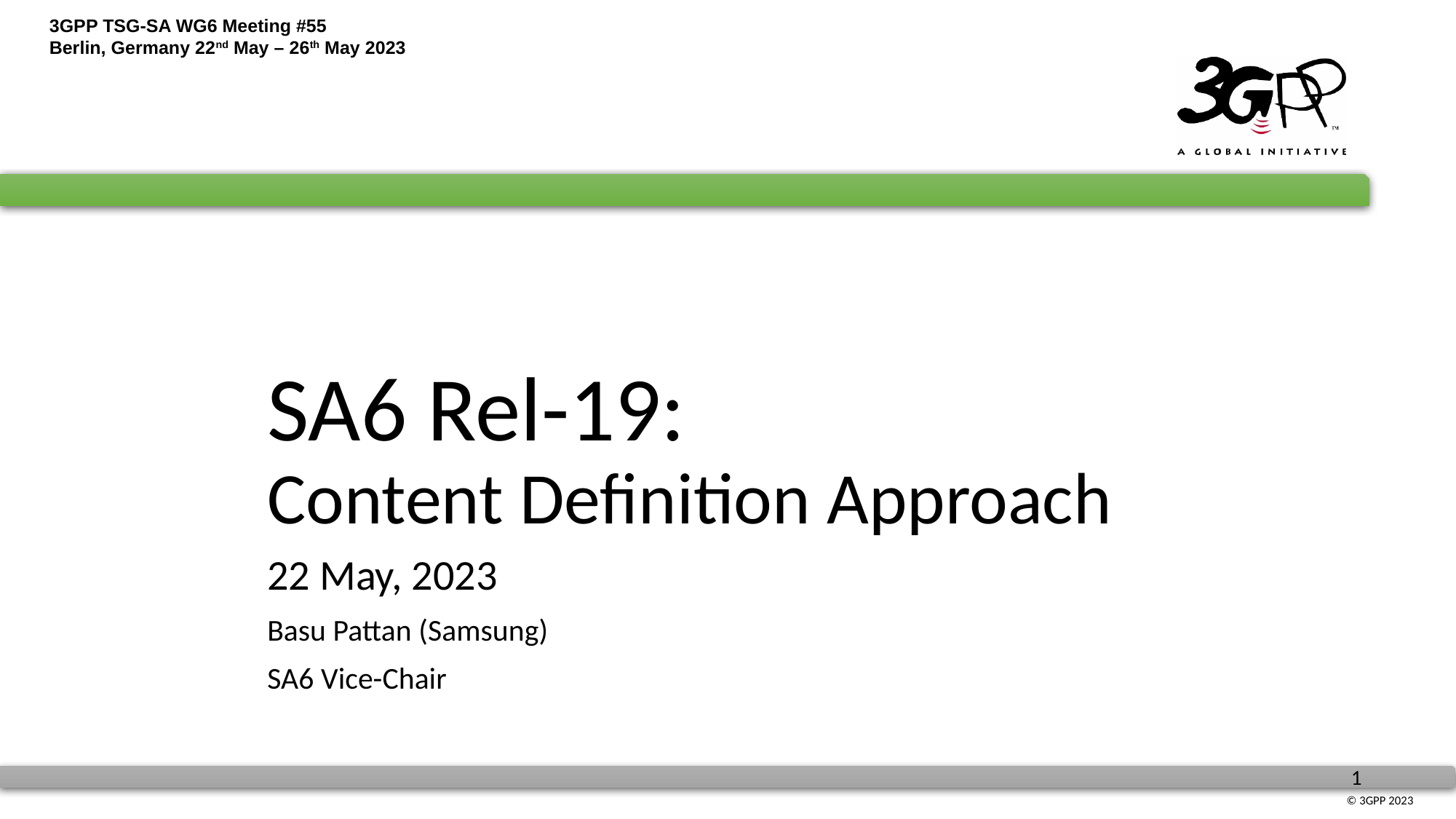

# SA6 Rel-19: Content Definition Approach
22 May, 2023
Basu Pattan (Samsung)
SA6 Vice-Chair